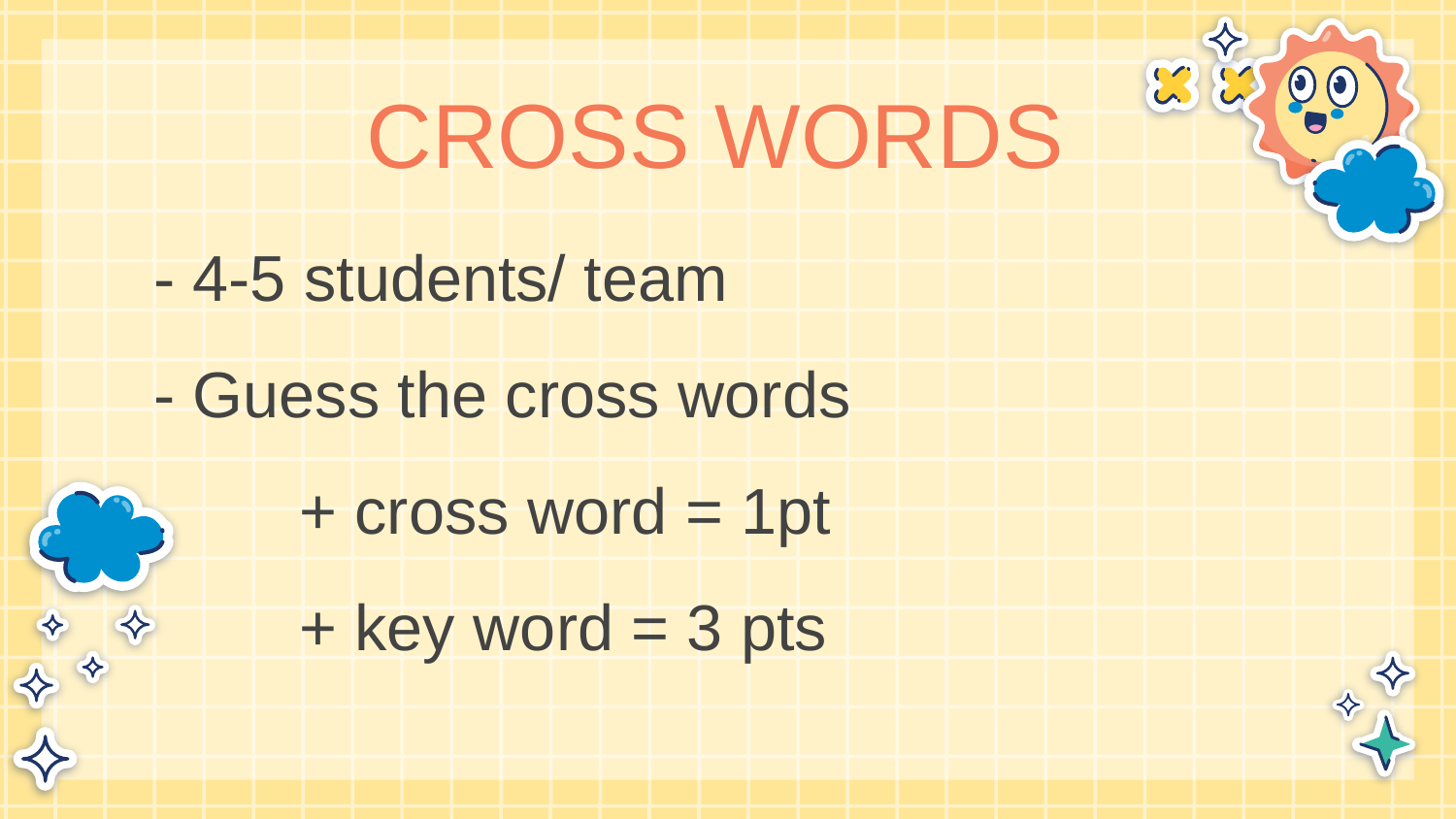

# CROSS WORDS

- 4-5 students/ team
- Guess the cross words
	+ cross word = 1pt
	+ key word = 3 pts